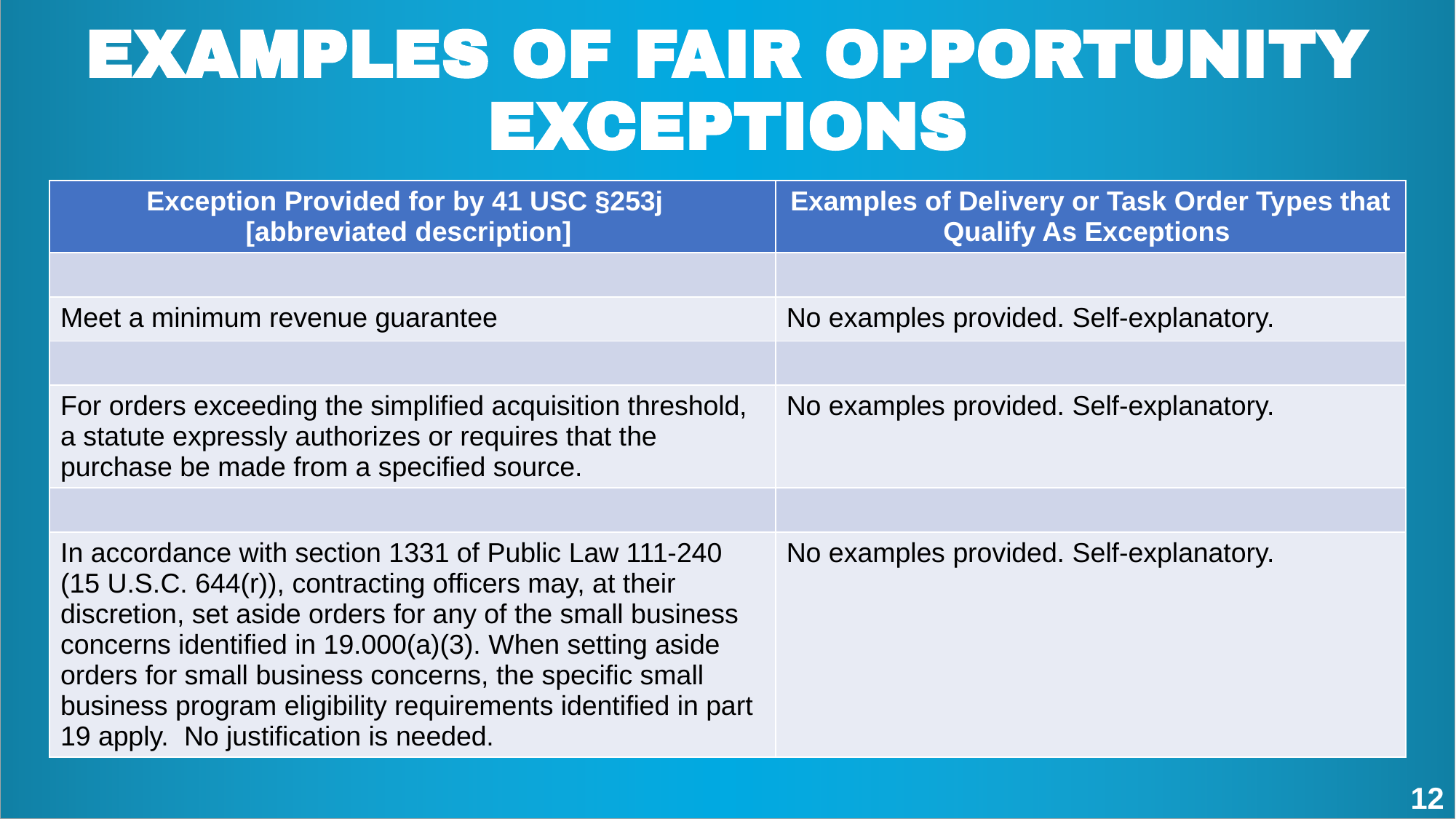

EXAMPLES OF FAIR OPPORTUNITY EXCEPTIONS
| Exception Provided for by 41 USC §253j [abbreviated description] | Examples of Delivery or Task Order Types that Qualify As Exceptions |
| --- | --- |
|  |  |
| Meet a minimum revenue guarantee | No examples provided. Self-explanatory. |
|  |  |
| For orders exceeding the simplified acquisition threshold, a statute expressly authorizes or requires that the purchase be made from a specified source. | No examples provided. Self-explanatory. |
|  |  |
| In accordance with section 1331 of Public Law 111-240 (15 U.S.C. 644(r)), contracting officers may, at their discretion, set aside orders for any of the small business concerns identified in 19.000(a)(3). When setting aside orders for small business concerns, the specific small business program eligibility requirements identified in part 19 apply. No justification is needed. | No examples provided. Self-explanatory. |
12